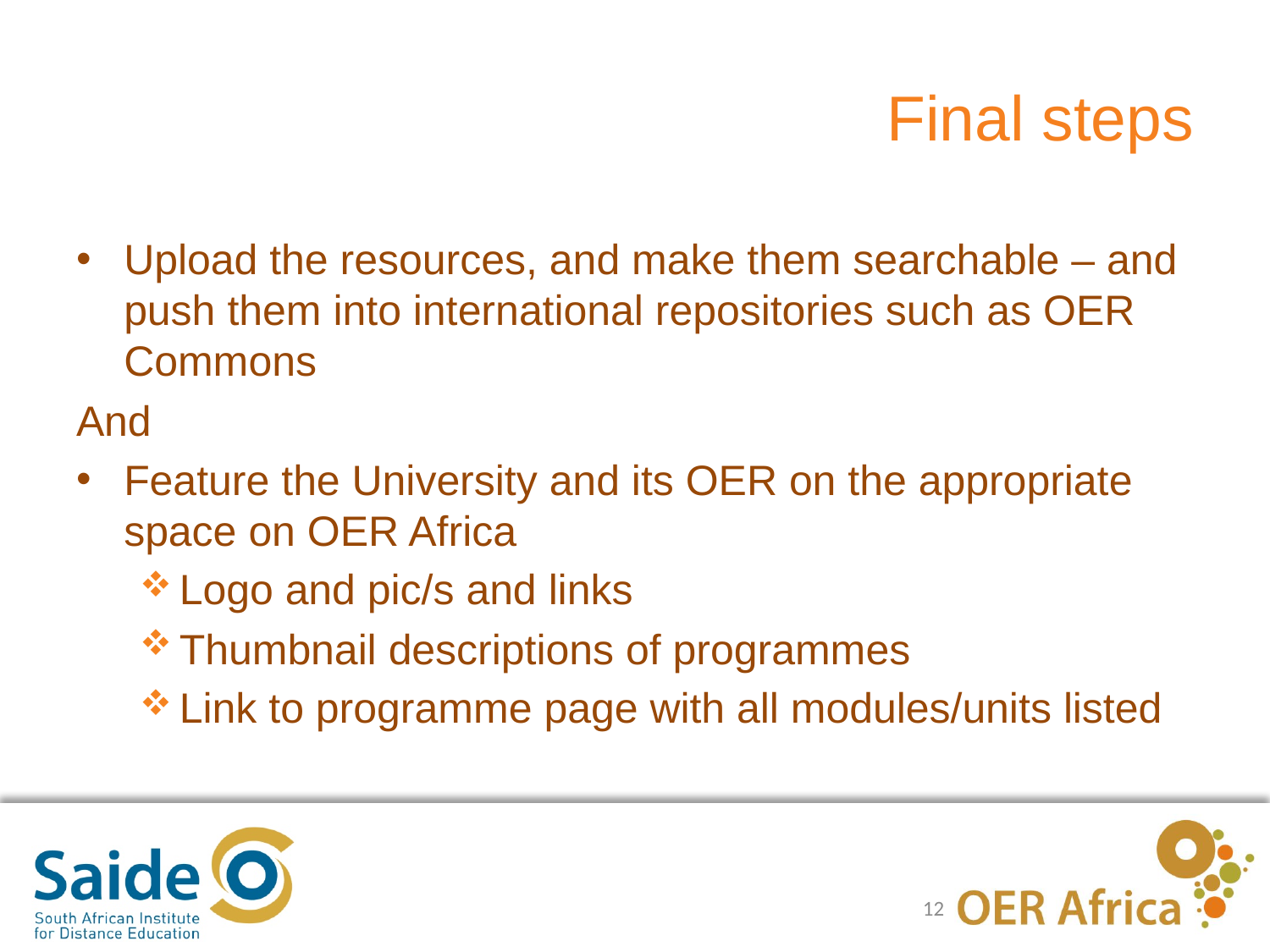

# Final steps

Upload the resources, and make them searchable – and push them into international repositories such as OER Commons
And
Feature the University and its OER on the appropriate space on OER Africa
Logo and pic/s and links
Thumbnail descriptions of programmes
Link to programme page with all modules/units listed

12